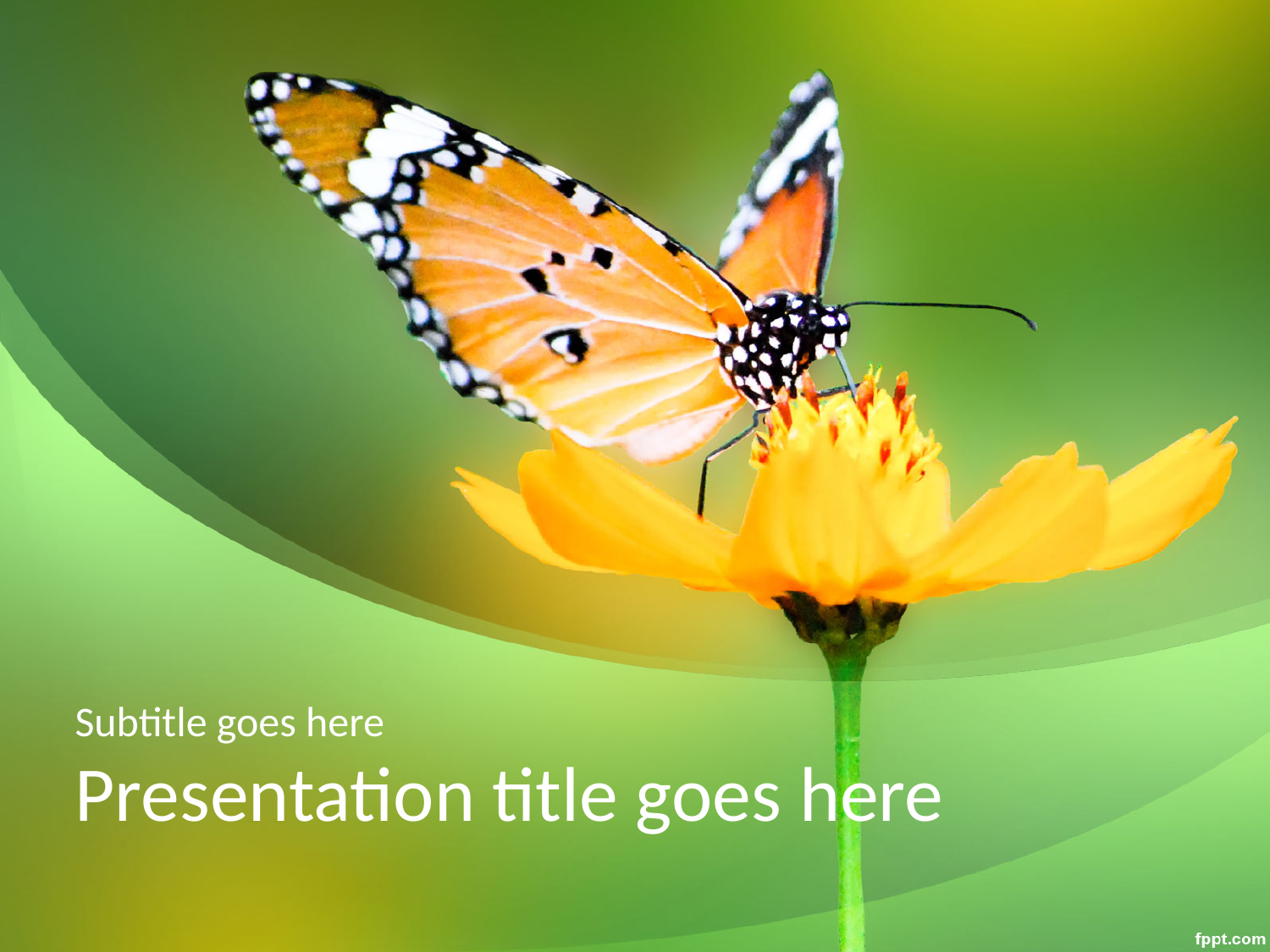

Subtitle goes here
# Presentation title goes here